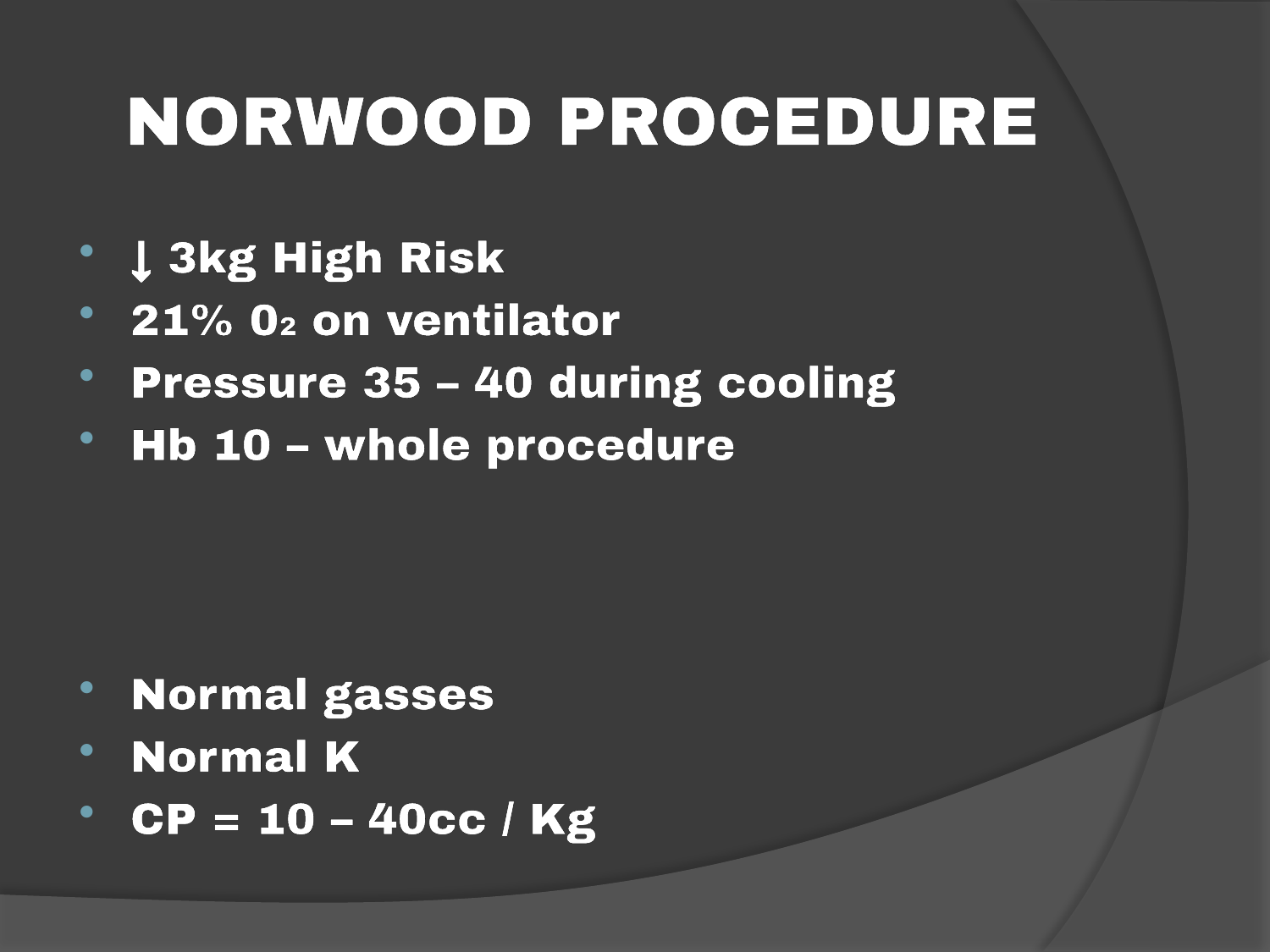

# NORWOOD PROCEDURE
↓ 3kg High Risk
21% 02 on ventilator
Pressure 35 – 40 during cooling
Hb 10 – whole procedure

Normal gasses
Normal K
CP = 10 – 40cc / Kg